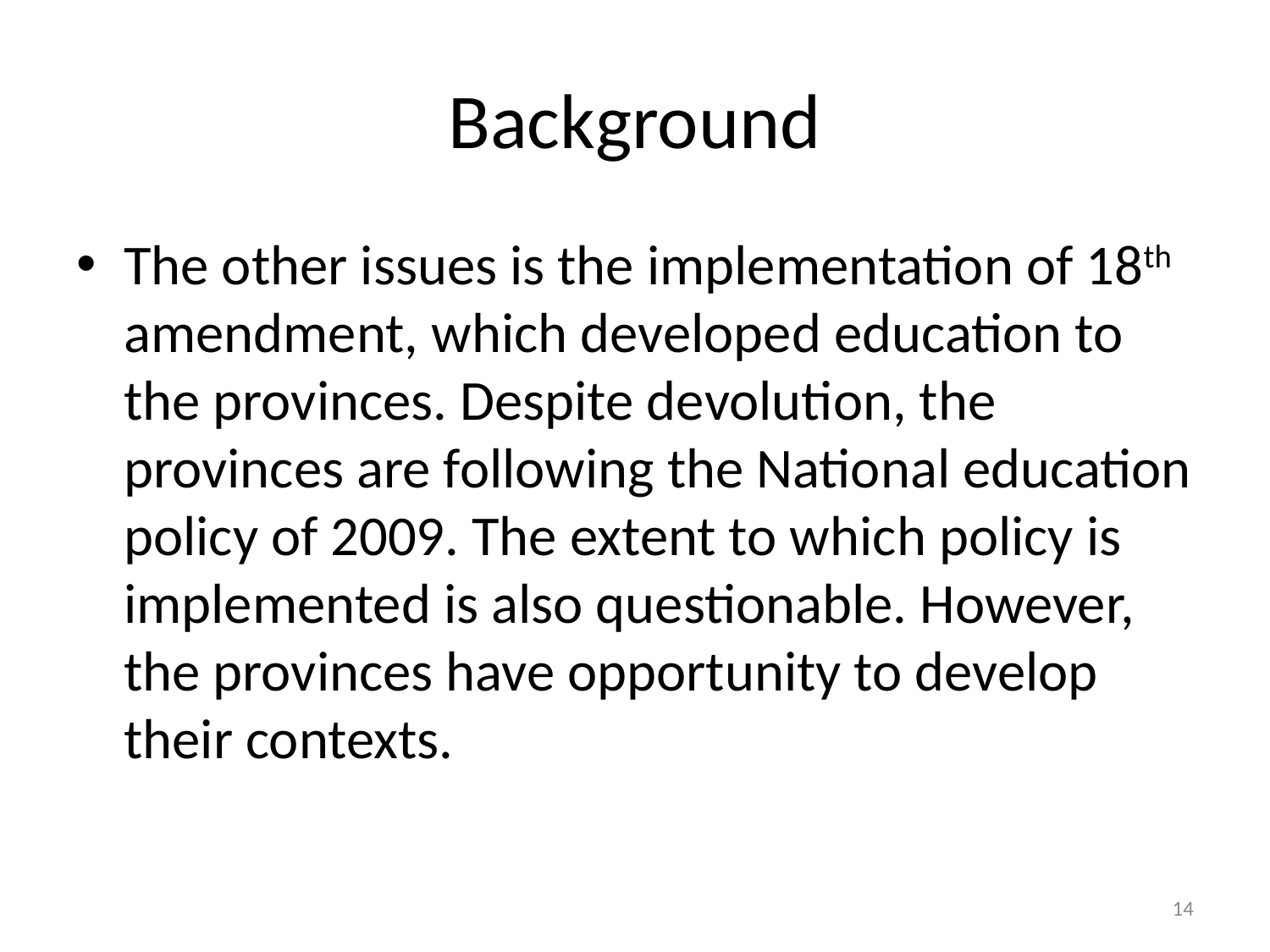

# Background
The other issues is the implementation of 18th amendment, which developed education to the provinces. Despite devolution, the provinces are following the National education policy of 2009. The extent to which policy is implemented is also questionable. However, the provinces have opportunity to develop their contexts.
14